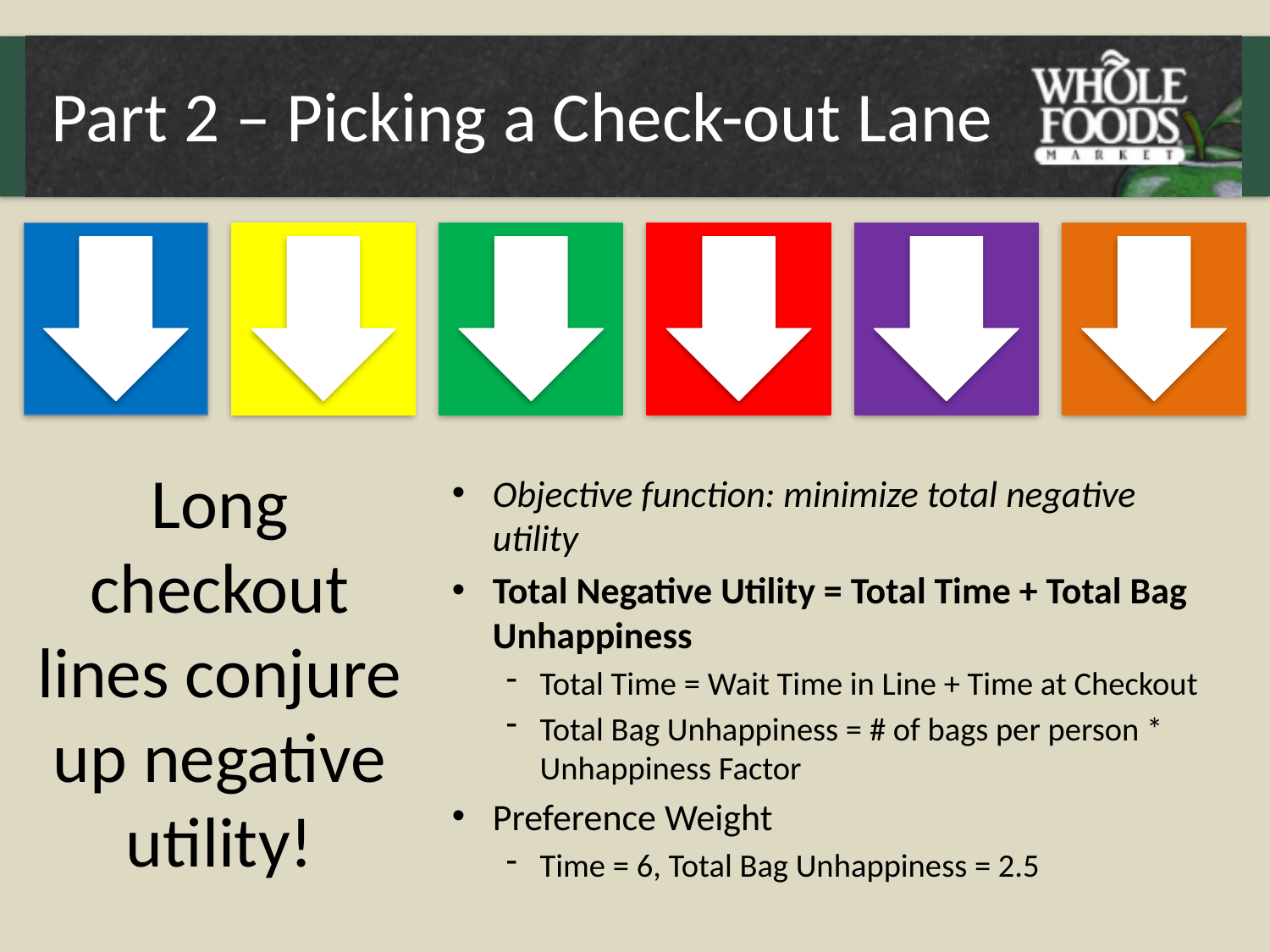

# Part 2 – Picking a Check-out Lane

Long checkout lines conjure up negative utility!
Objective function: minimize total negative utility
Total Negative Utility = Total Time + Total Bag Unhappiness
Total Time = Wait Time in Line + Time at Checkout
Total Bag Unhappiness = # of bags per person * Unhappiness Factor
Preference Weight
Time = 6, Total Bag Unhappiness = 2.5